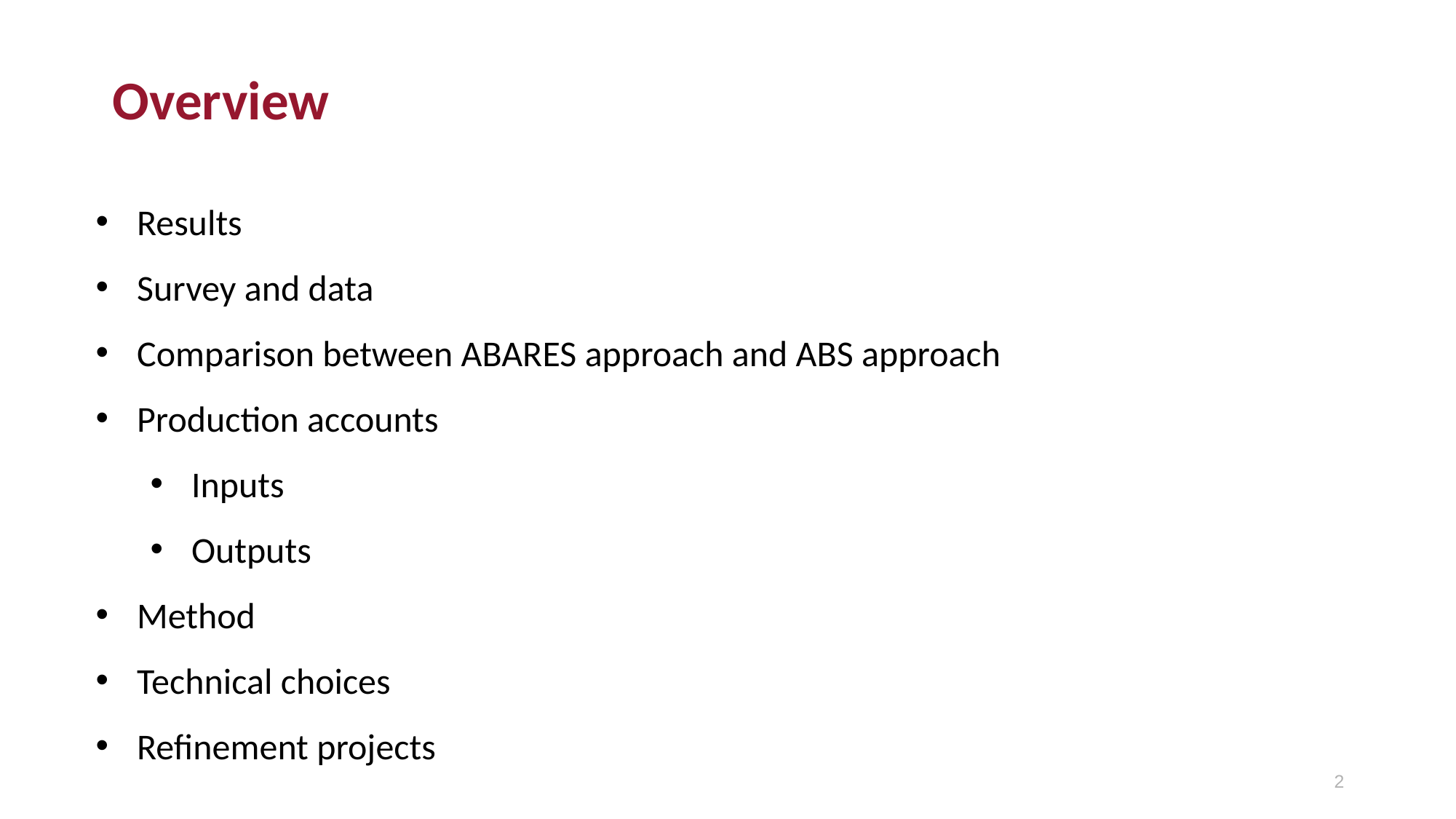

Overview
Results
Survey and data
Comparison between ABARES approach and ABS approach
Production accounts
Inputs
Outputs
Method
Technical choices
Refinement projects

2